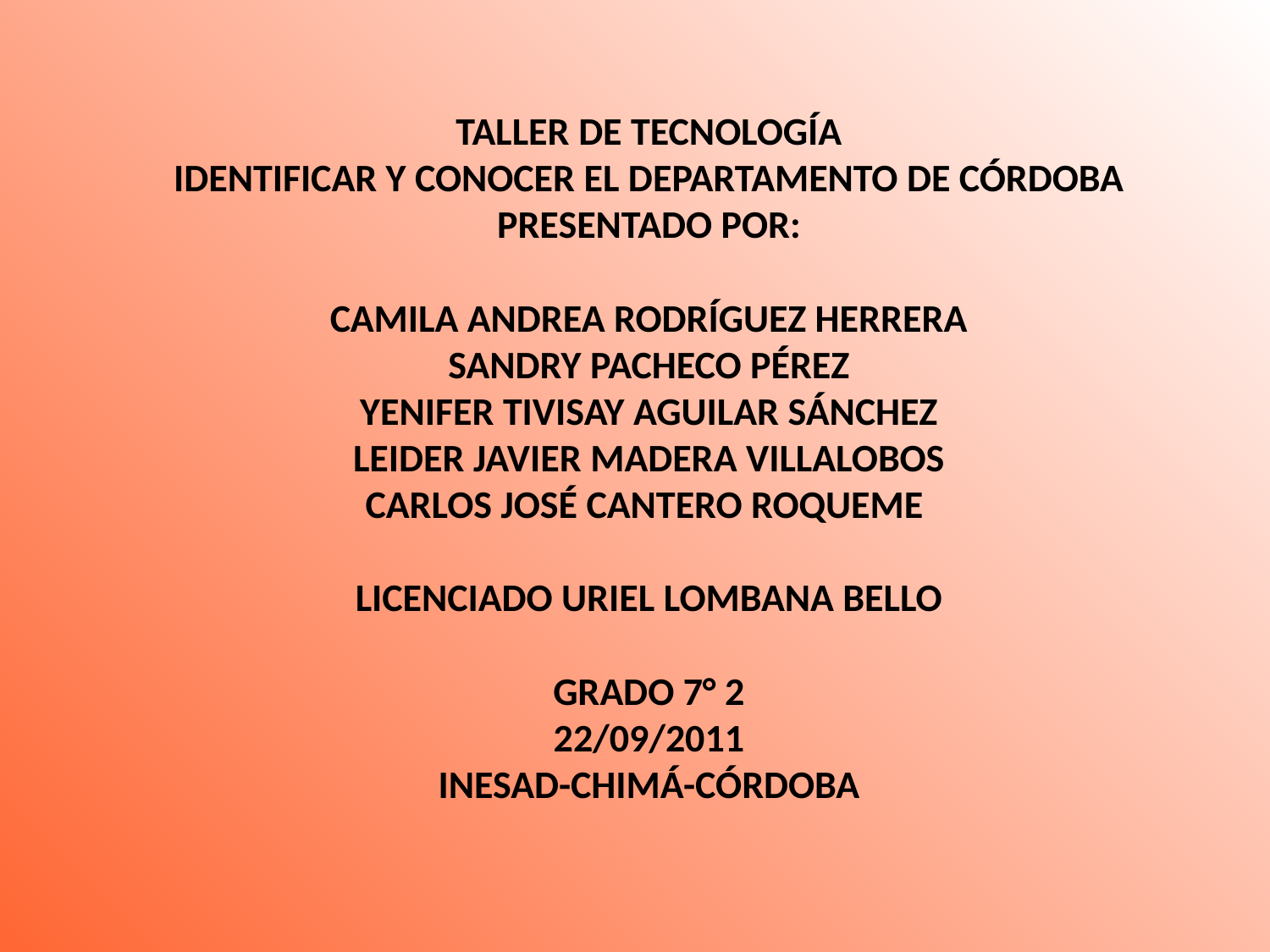

# TALLER DE TECNOLOGÍA IDENTIFICAR Y CONOCER EL DEPARTAMENTO DE CÓRDOBA PRESENTADO POR: CAMILA ANDREA RODRÍGUEZ HERRERA SANDRY PACHECO PÉREZ YENIFER TIVISAY AGUILAR SÁNCHEZ LEIDER JAVIER MADERA VILLALOBOS CARLOS JOSÉ CANTERO ROQUEME LICENCIADO URIEL LOMBANA BELLO GRADO 7° 2 22/09/2011 INESAD-CHIMÁ-CÓRDOBA